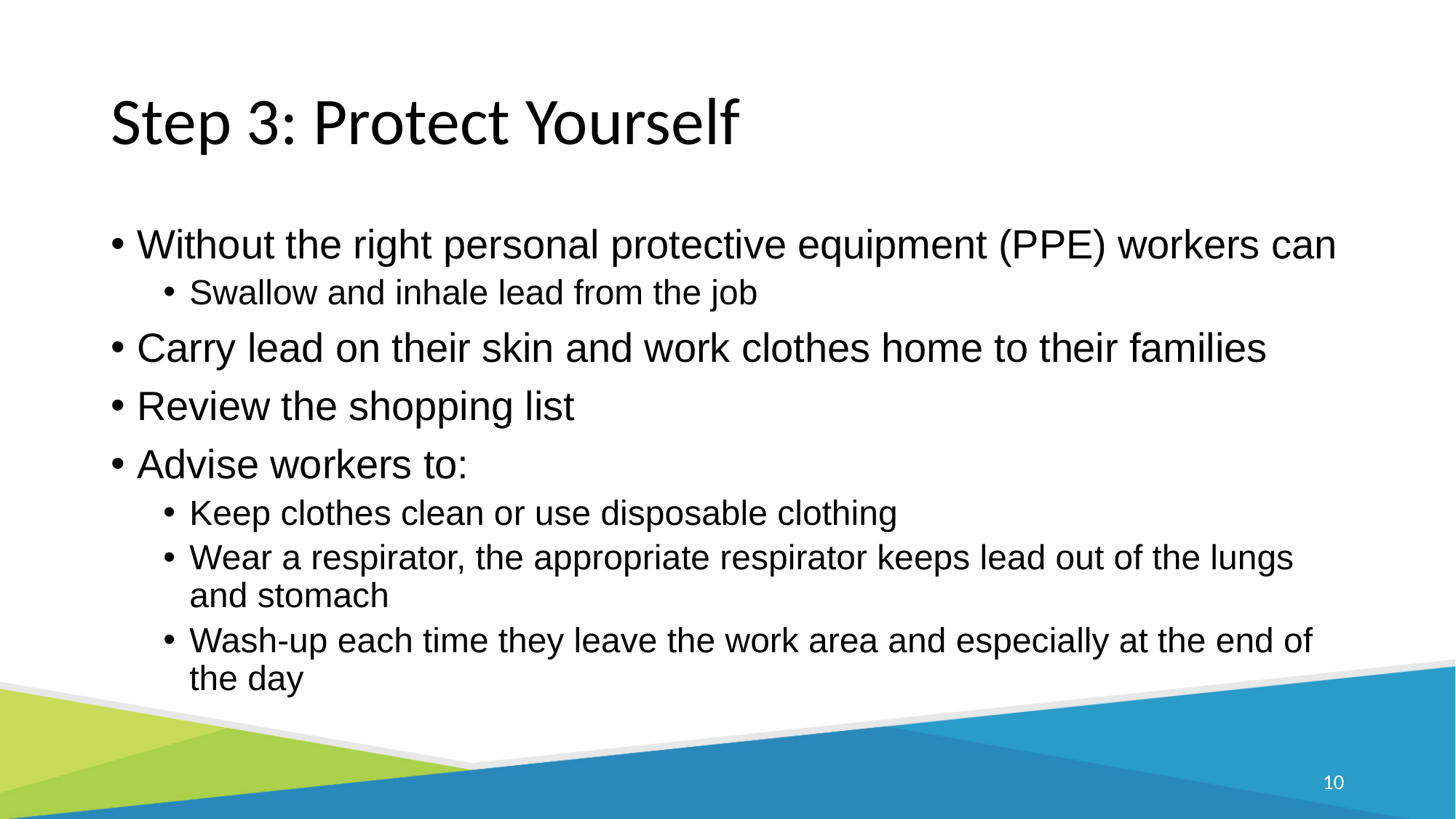

# Step 3: Protect Yourself
Without the right personal protective equipment (PPE) workers can
Swallow and inhale lead from the job
Carry lead on their skin and work clothes home to their families
Review the shopping list
Advise workers to:
Keep clothes clean or use disposable clothing
Wear a respirator, the appropriate respirator keeps lead out of the lungs and stomach
Wash-up each time they leave the work area and especially at the end of the day
10